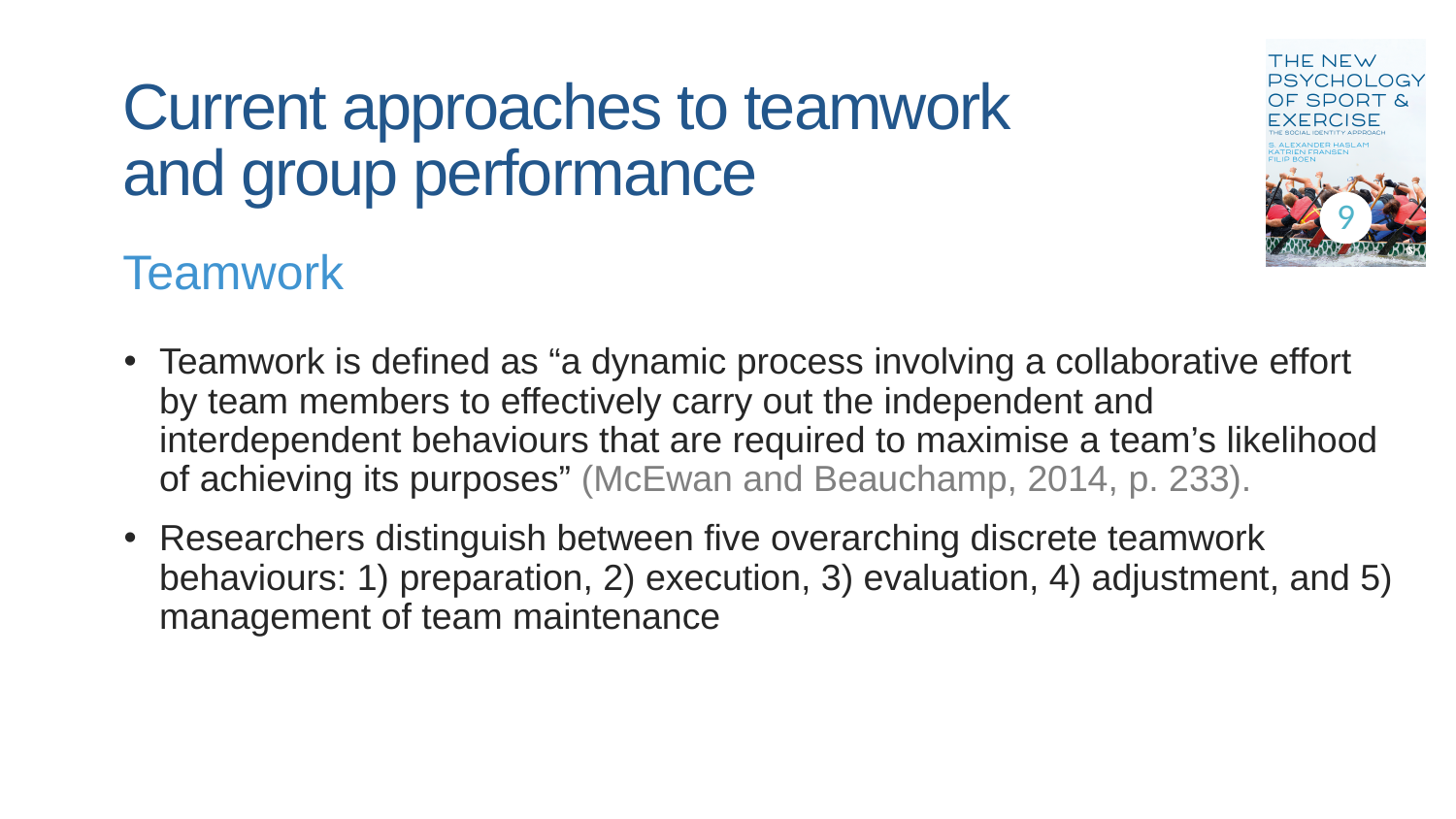

# Current approaches to teamwork and group performance
9
Teamwork
Teamwork is defined as “a dynamic process involving a collaborative effort by team members to effectively carry out the independent and interdependent behaviours that are required to maximise a team’s likelihood of achieving its purposes” (McEwan and Beauchamp, 2014, p. 233).
Researchers distinguish between five overarching discrete teamwork behaviours: 1) preparation, 2) execution, 3) evaluation, 4) adjustment, and 5) management of team maintenance